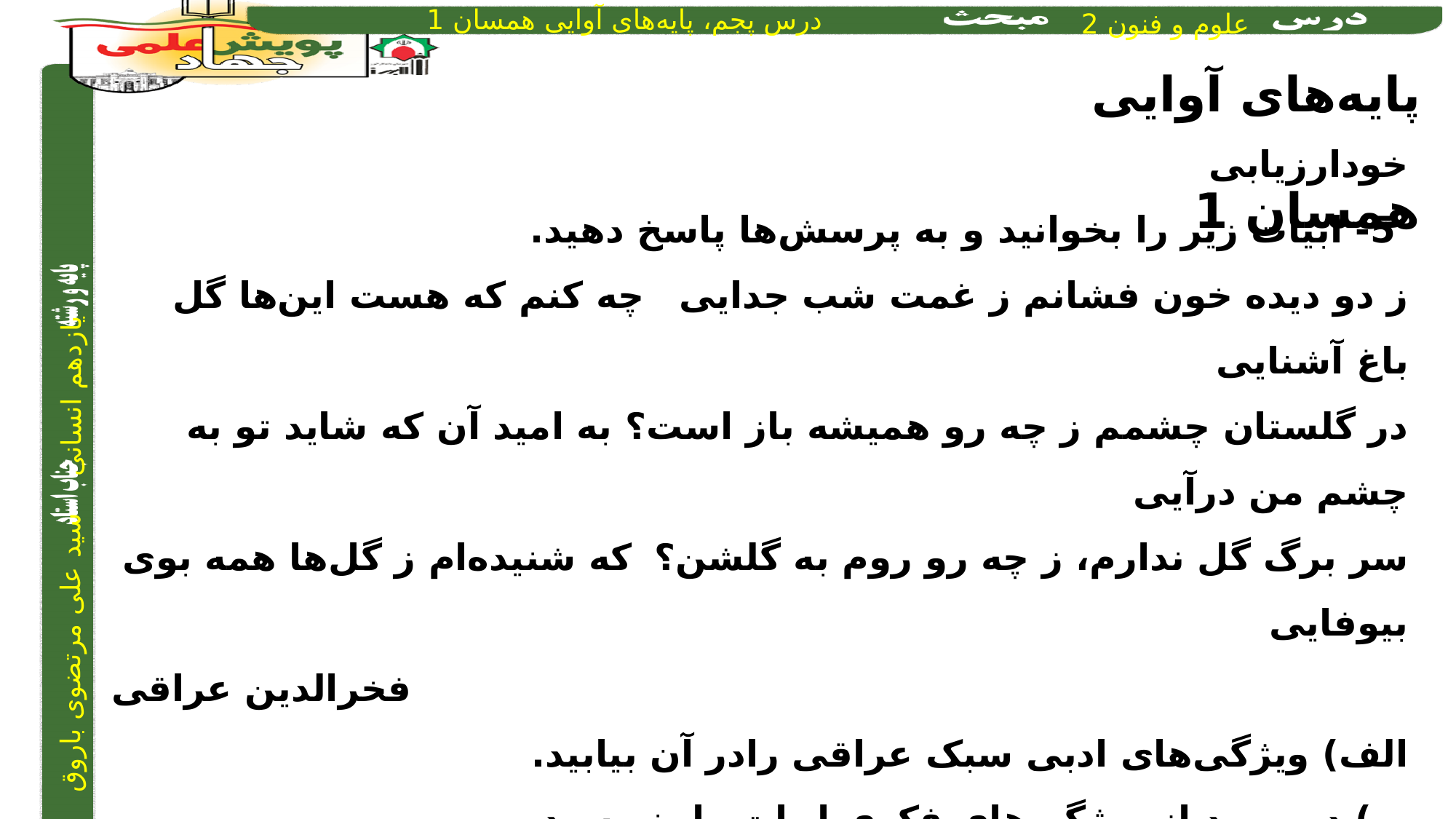

پایه‌های آوایی همسان 1
خودارزیابی
 5- ابیات زیر را بخوانید و به پرسش‌ها پاسخ دهید.
ز دو دیده خون فشانم ز غمت شب جدایی 		چه کنم که هست این‌ها گل باغ آشنایی
در گلستان چشمم ز چه رو همیشه باز است؟ 	به امید آن که شاید تو به چشم من درآیی
سر برگ گل ندارم، ز چه رو روم به گلشن؟		 که شنیده‌ام ز گل‌ها همه بوی بیوفایی
 فخرالدین عراقی
الف) ویژگی‌های ادبی سبک عراقی رادر آن بیابید.
ب) دو مورد از ویژگی‌های فکری ابیات را بنویسید..